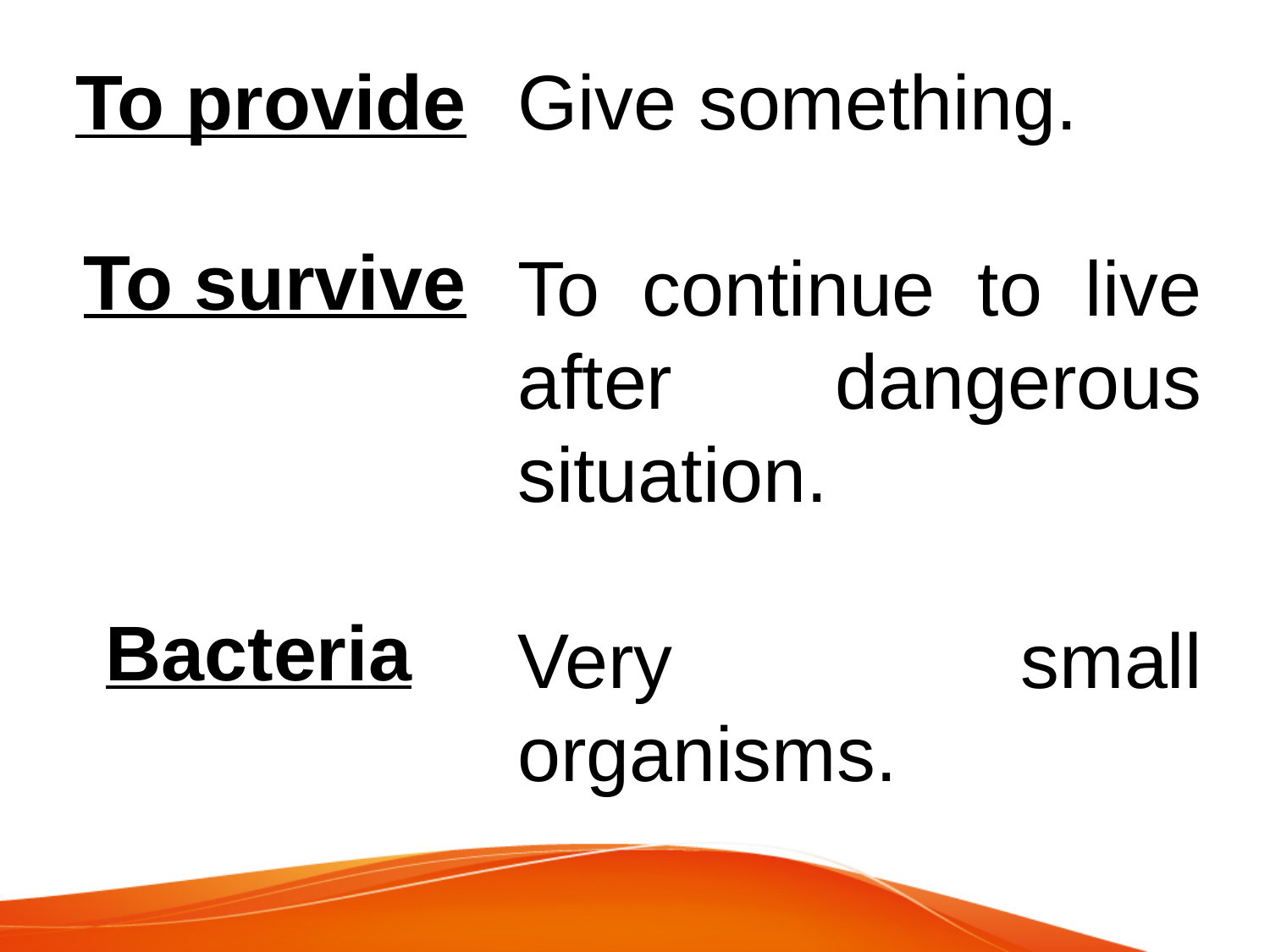

Give something.

To continue to live after dangerous situation.

Very small organisms.

To provide
To survive
Bacteria